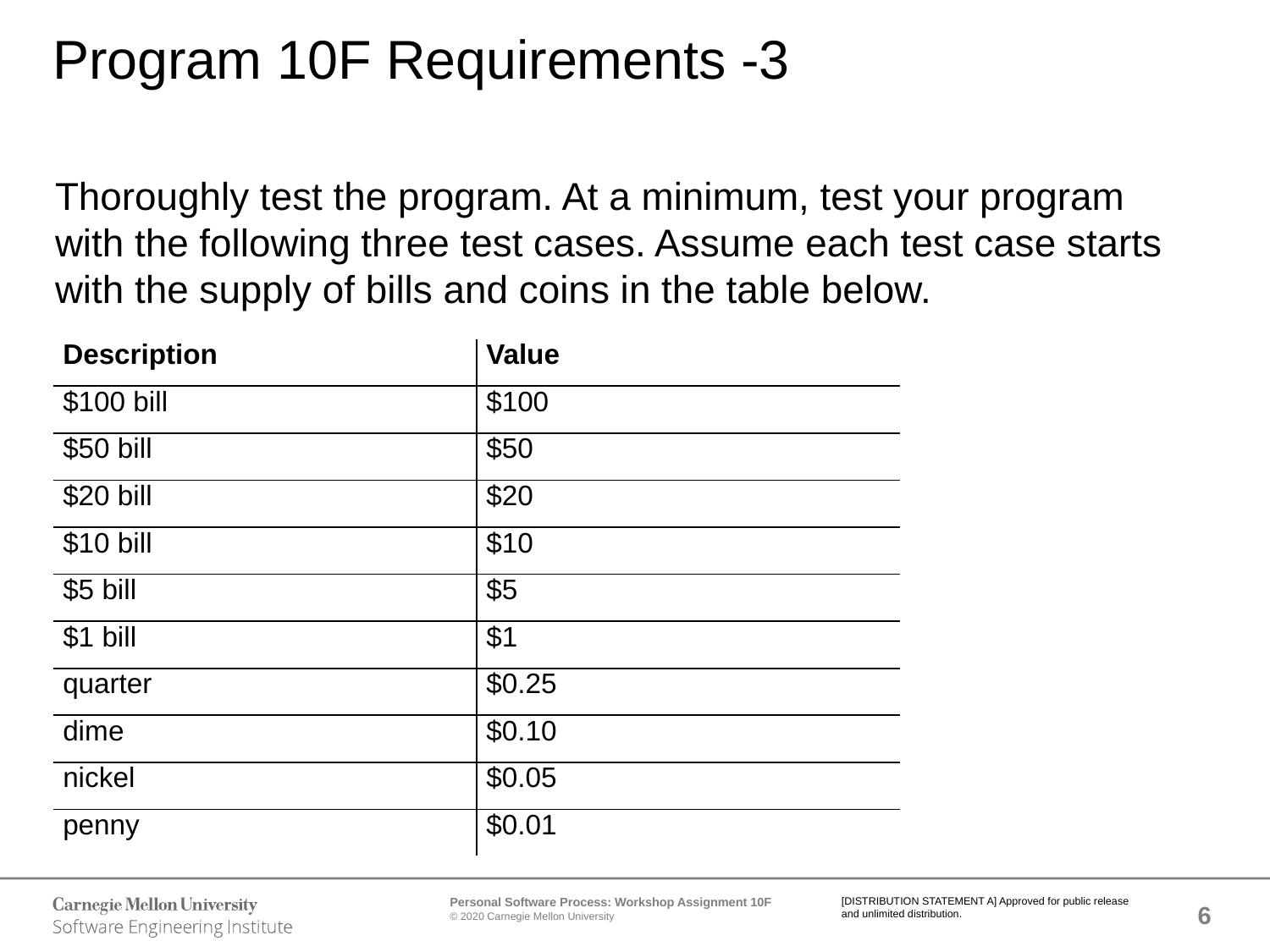

# Program 10F Requirements -3
Thoroughly test the program. At a minimum, test your program with the following three test cases. Assume each test case starts with the supply of bills and coins in the table below.
| Description | Value |
| --- | --- |
| $100 bill | $100 |
| $50 bill | $50 |
| $20 bill | $20 |
| $10 bill | $10 |
| $5 bill | $5 |
| $1 bill | $1 |
| quarter | $0.25 |
| dime | $0.10 |
| nickel | $0.05 |
| penny | $0.01 |